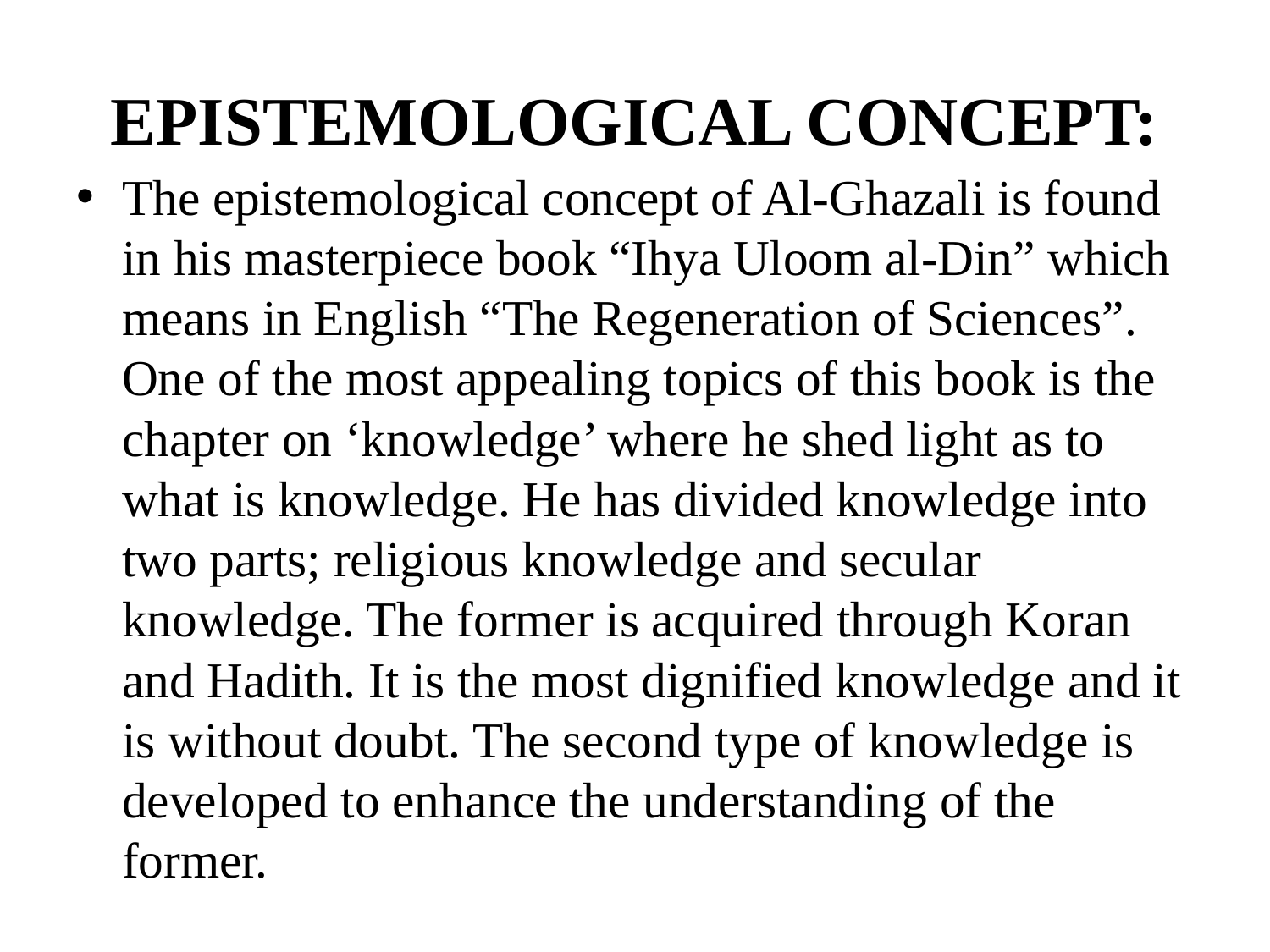

# EPISTEMOLOGICAL CONCEPT:
The epistemological concept of Al-Ghazali is found in his masterpiece book “Ihya Uloom al-Din” which means in English “The Regeneration of Sciences”. One of the most appealing topics of this book is the chapter on ‘knowledge’ where he shed light as to what is knowledge. He has divided knowledge into two parts; religious knowledge and secular knowledge. The former is acquired through Koran and Hadith. It is the most dignified knowledge and it is without doubt. The second type of knowledge is developed to enhance the understanding of the former.